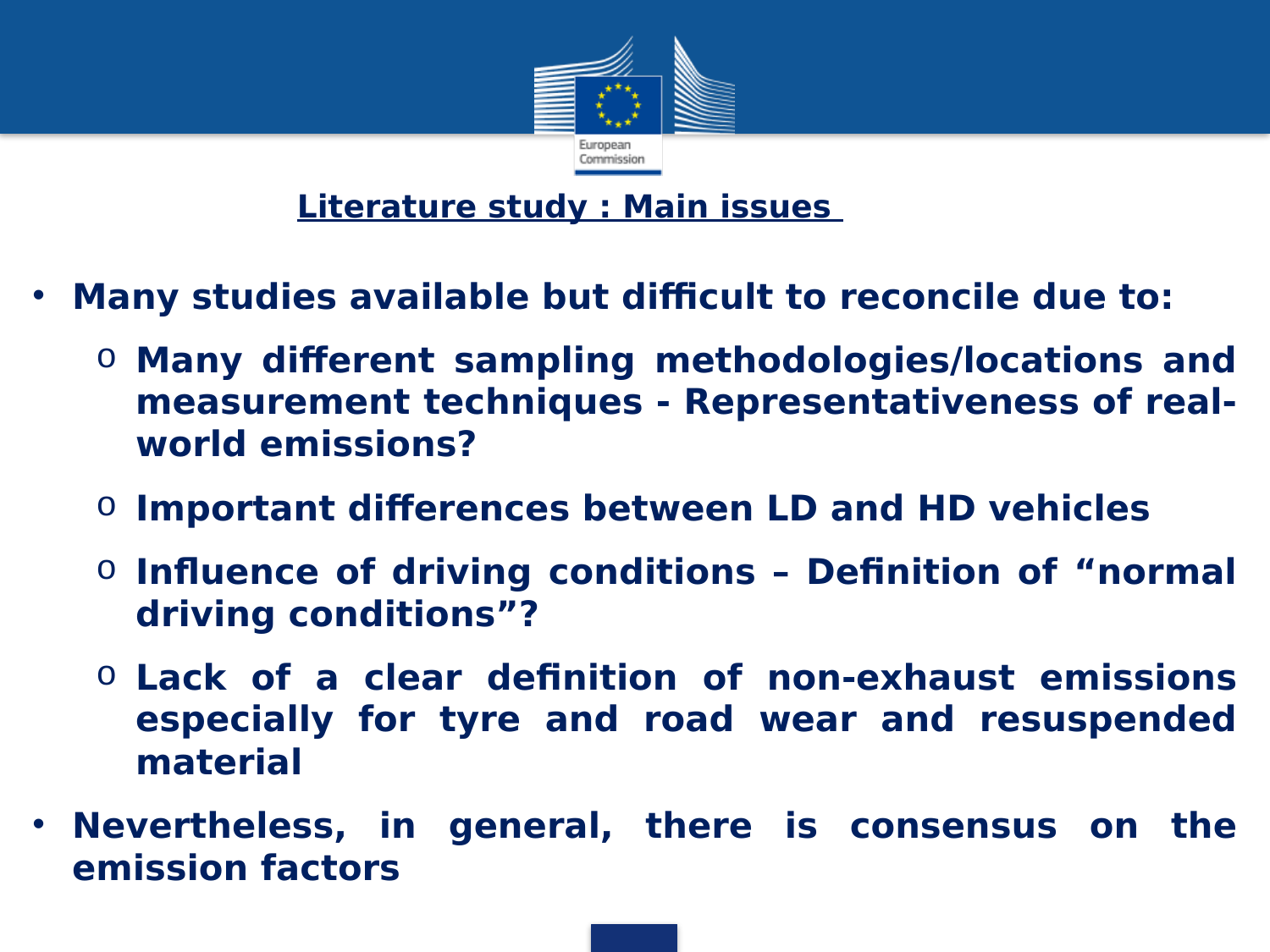

Literature study : Main issues
Many studies available but difficult to reconcile due to:
Many different sampling methodologies/locations and measurement techniques - Representativeness of real-world emissions?
Important differences between LD and HD vehicles
Influence of driving conditions – Definition of “normal driving conditions”?
Lack of a clear definition of non-exhaust emissions especially for tyre and road wear and resuspended material
Nevertheless, in general, there is consensus on the emission factors